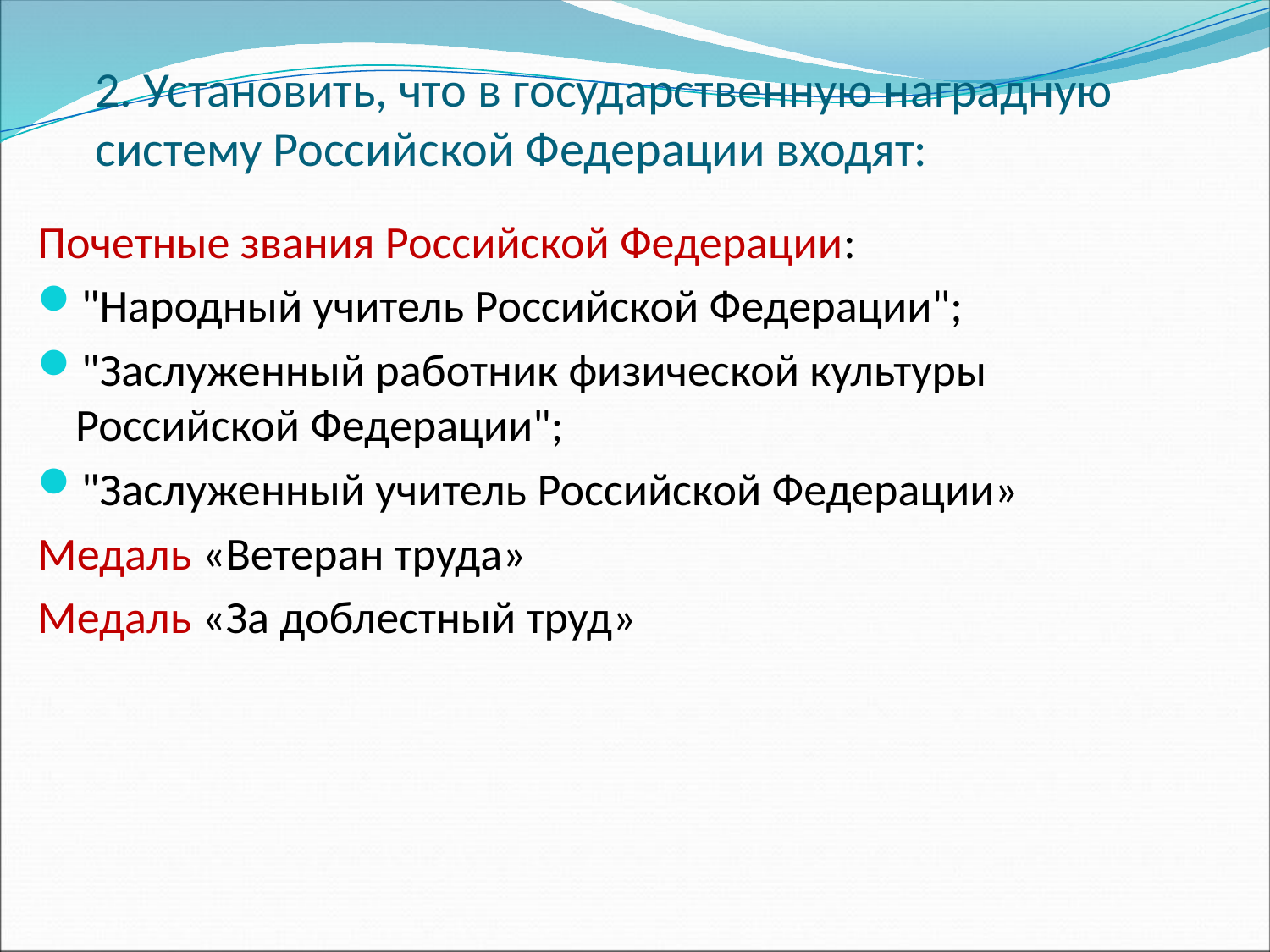

# 2. Установить, что в государственную наградную систему Российской Федерации входят:
Почетные звания Российской Федерации:
"Народный учитель Российской Федерации";
"Заслуженный работник физической культуры Российской Федерации";
"Заслуженный учитель Российской Федерации»
Медаль «Ветеран труда»
Медаль «За доблестный труд»